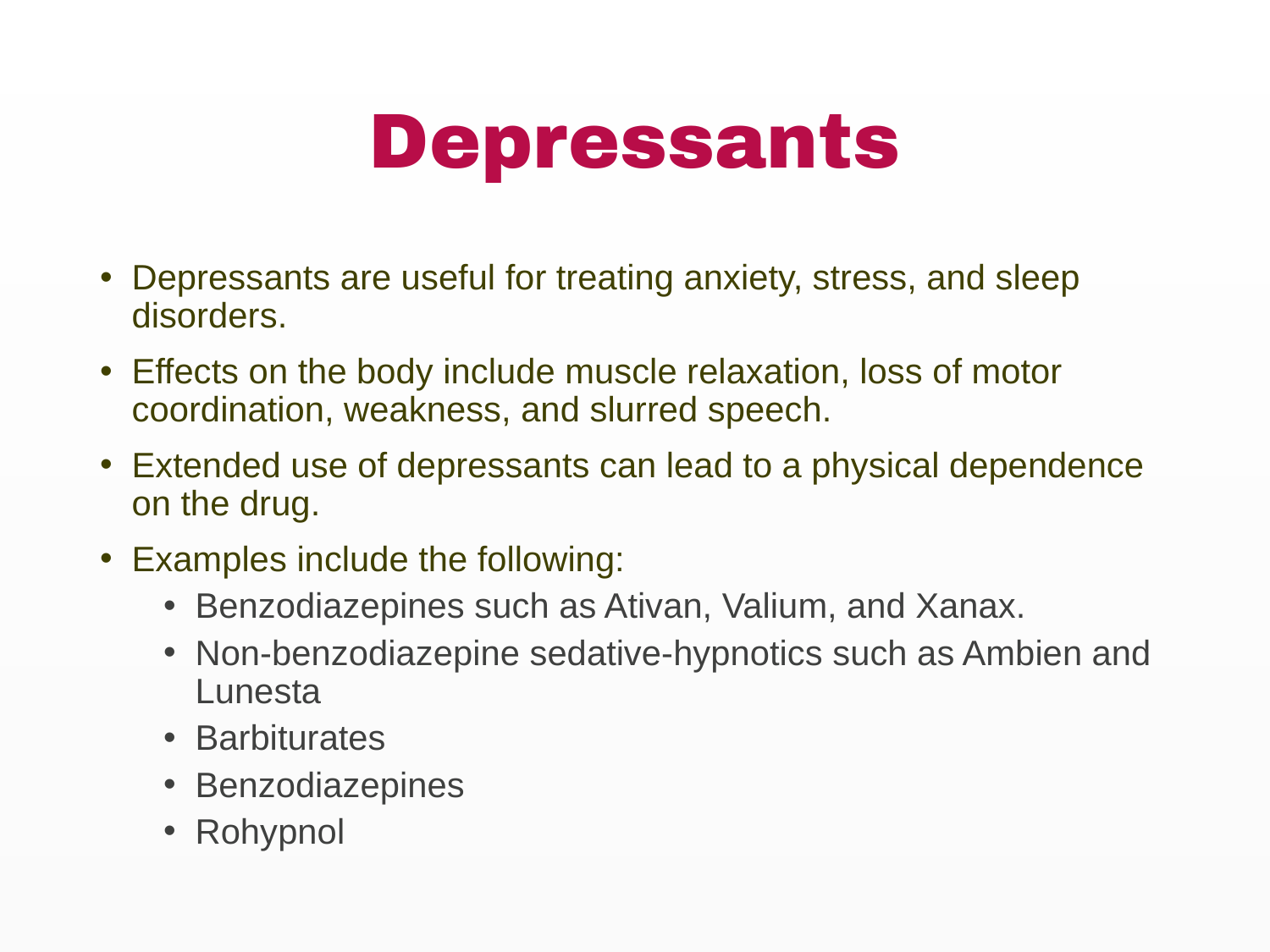

# Depressants
Depressants are useful for treating anxiety, stress, and sleep disorders.
Effects on the body include muscle relaxation, loss of motor coordination, weakness, and slurred speech.
Extended use of depressants can lead to a physical dependence on the drug.
Examples include the following:
Benzodiazepines such as Ativan, Valium, and Xanax.
Non-benzodiazepine sedative-hypnotics such as Ambien and Lunesta
Barbiturates
Benzodiazepines
Rohypnol